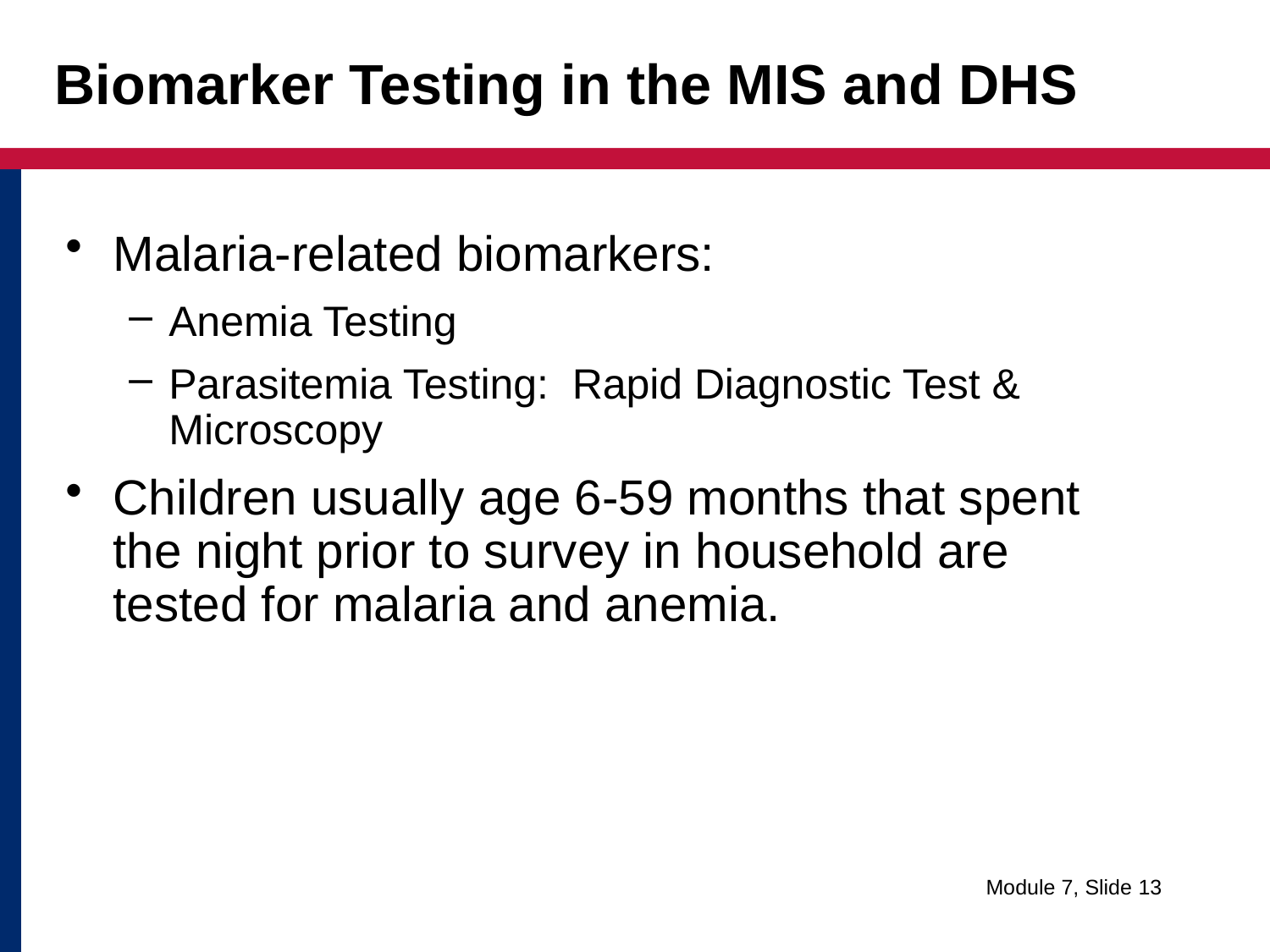

# Biomarker Testing in the MIS and DHS
Malaria-related biomarkers:
Anemia Testing
Parasitemia Testing:  Rapid Diagnostic Test & Microscopy
Children usually age 6-59 months that spent the night prior to survey in household are tested for malaria and anemia.

Module 7, Slide 13